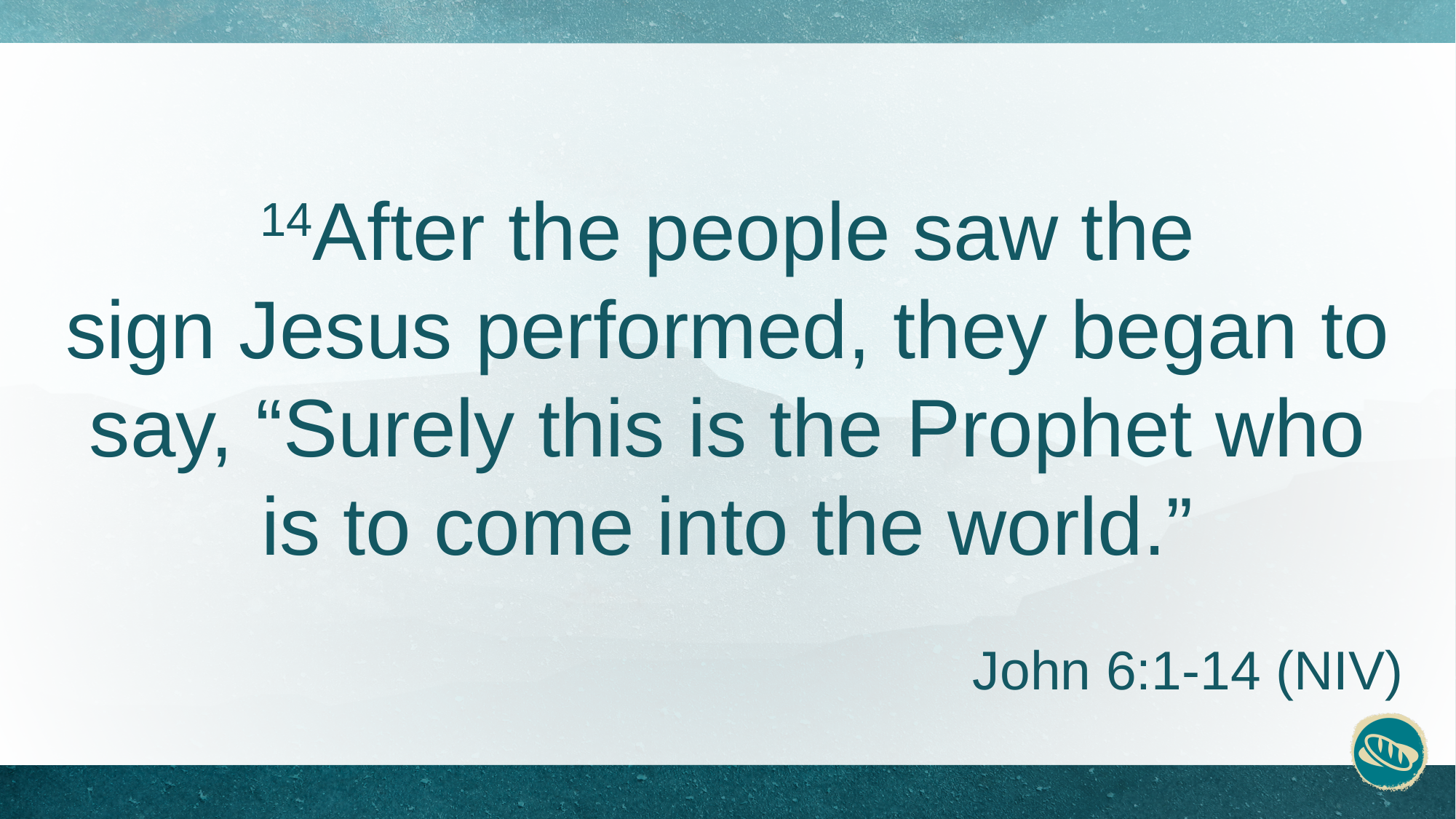

# 14After the people saw the sign Jesus performed, they began to say, “Surely this is the Prophet who is to come into the world.”
John 6:1-14 (NIV)